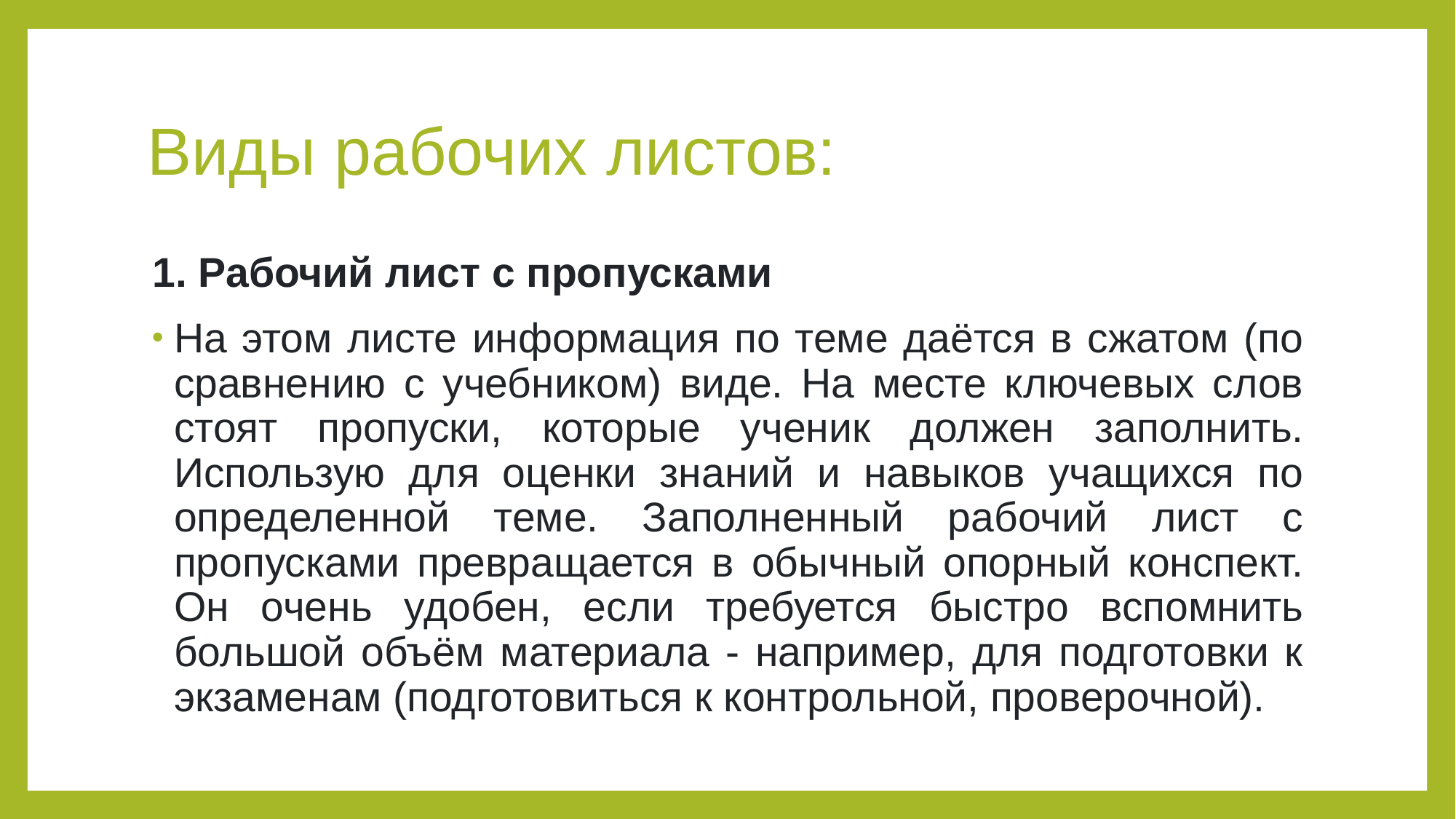

# Виды рабочих листов:
1. Рабочий лист с пропусками
На этом листе информация по теме даётся в сжатом (по сравнению с учебником) виде. На месте ключевых слов стоят пропуски, которые ученик должен заполнить. Использую для оценки знаний и навыков учащихся по определенной теме. Заполненный рабочий лист с пропусками превращается в обычный опорный конспект. Он очень удобен, если требуется быстро вспомнить большой объём материала - например, для подготовки к экзаменам (подготовиться к контрольной, проверочной).